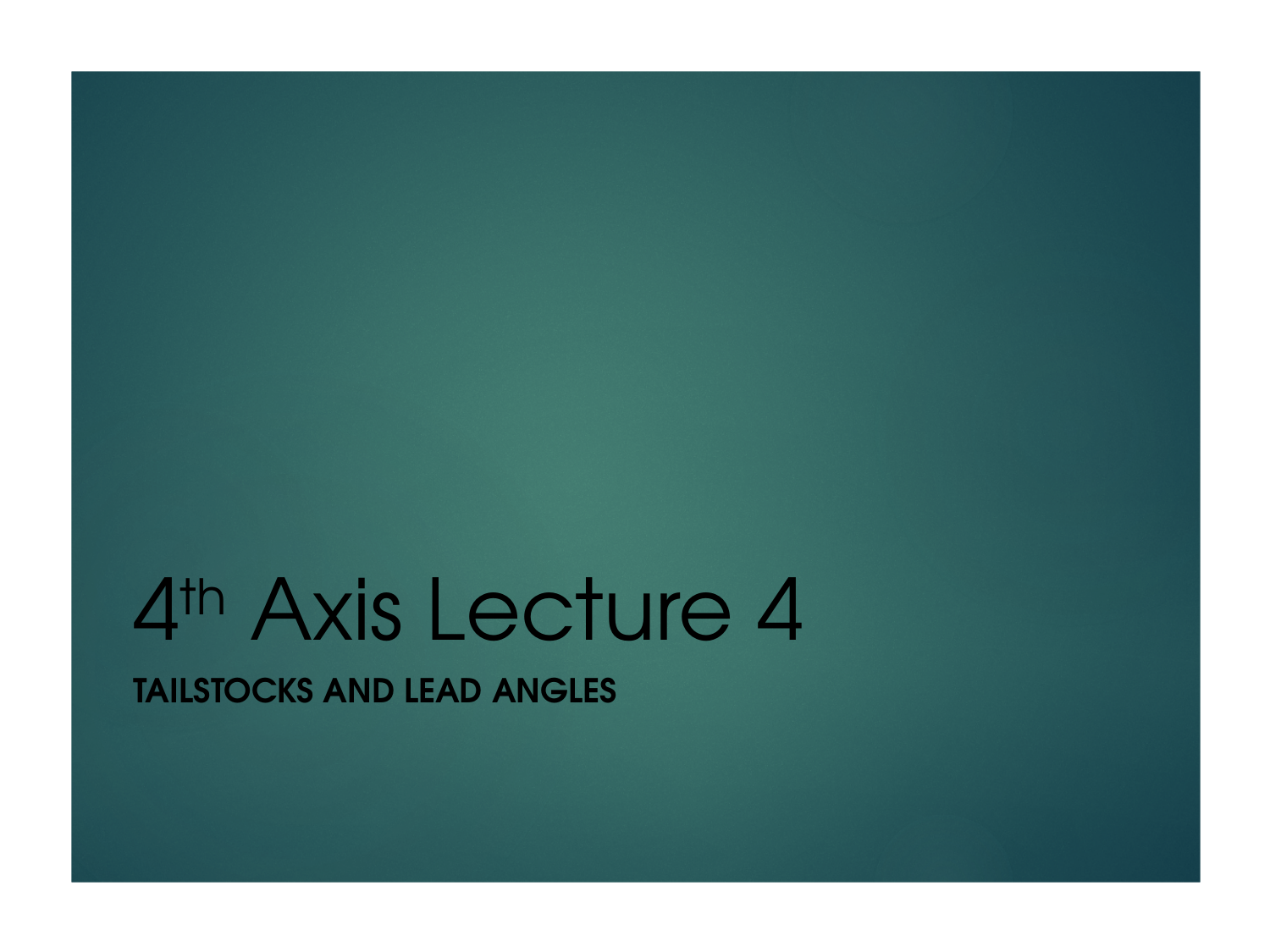

# 4th Axis Lecture 4
Tailstocks and lead angles